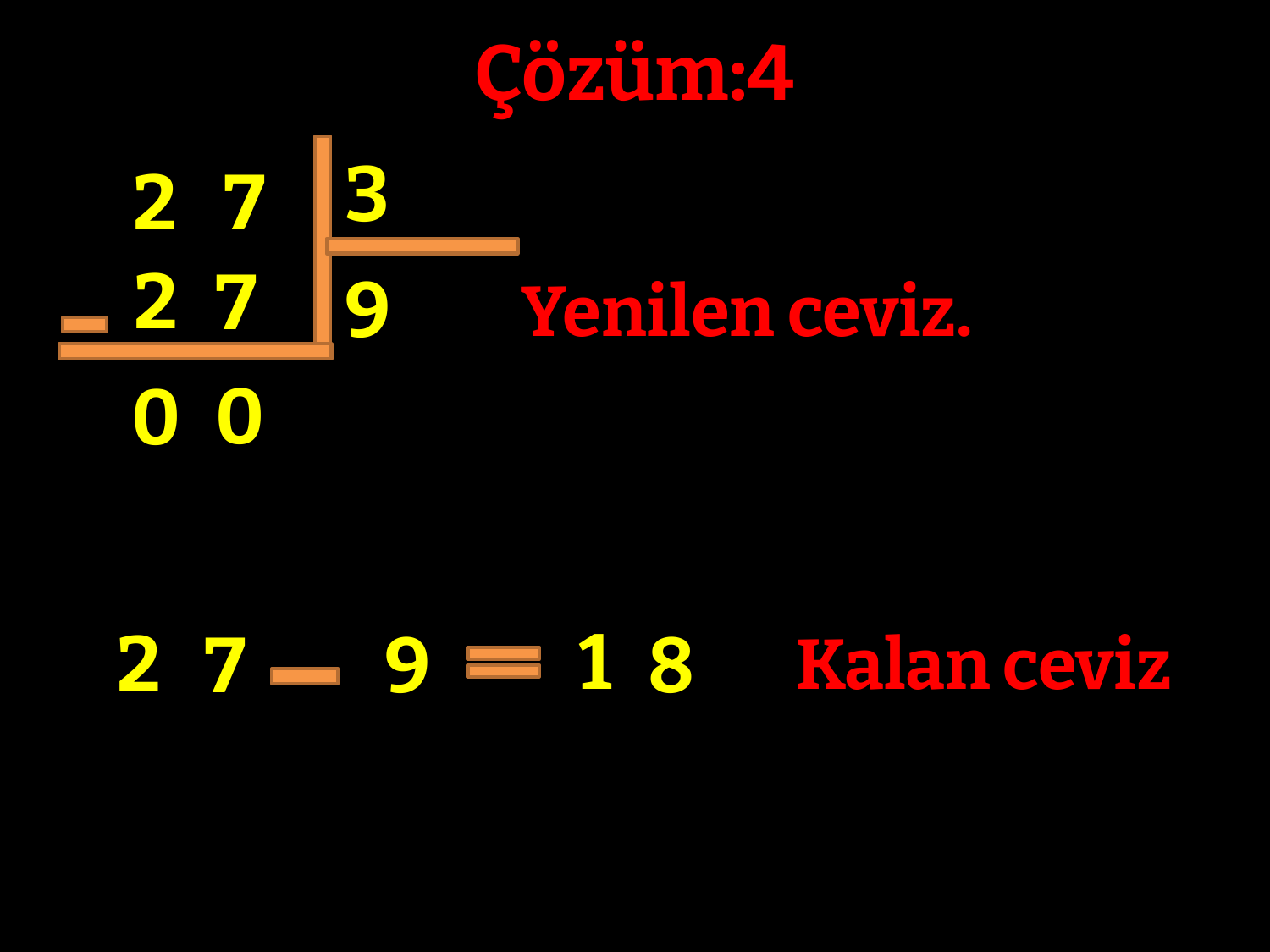

Çözüm:4
3
7
2

2
7
9
Yenilen ceviz.

#

0
0
1
2
8
7
9
Kalan ceviz